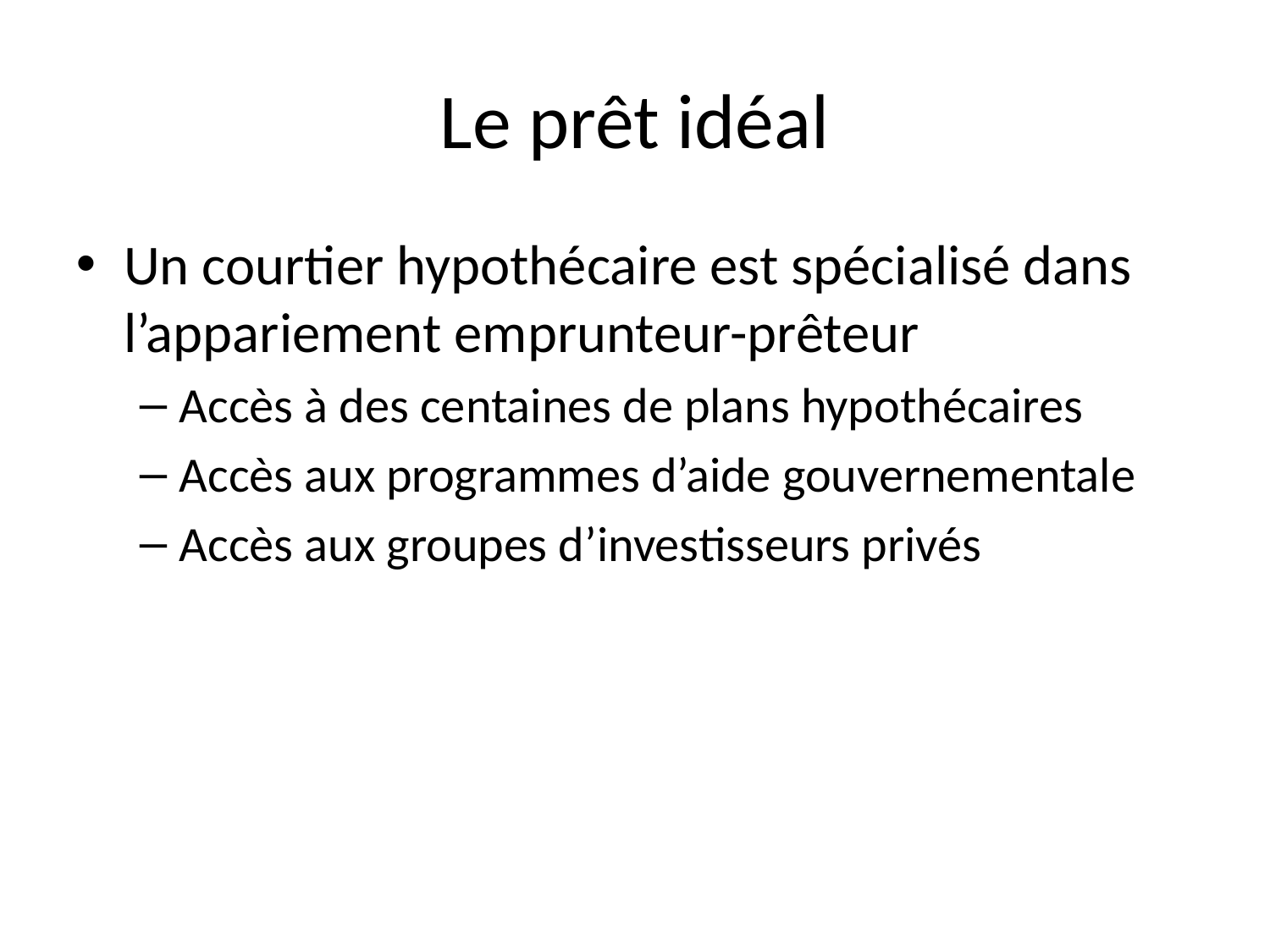

# Le prêt idéal
Un courtier hypothécaire est spécialisé dans l’appariement emprunteur-prêteur
Accès à des centaines de plans hypothécaires
Accès aux programmes d’aide gouvernementale
Accès aux groupes d’investisseurs privés